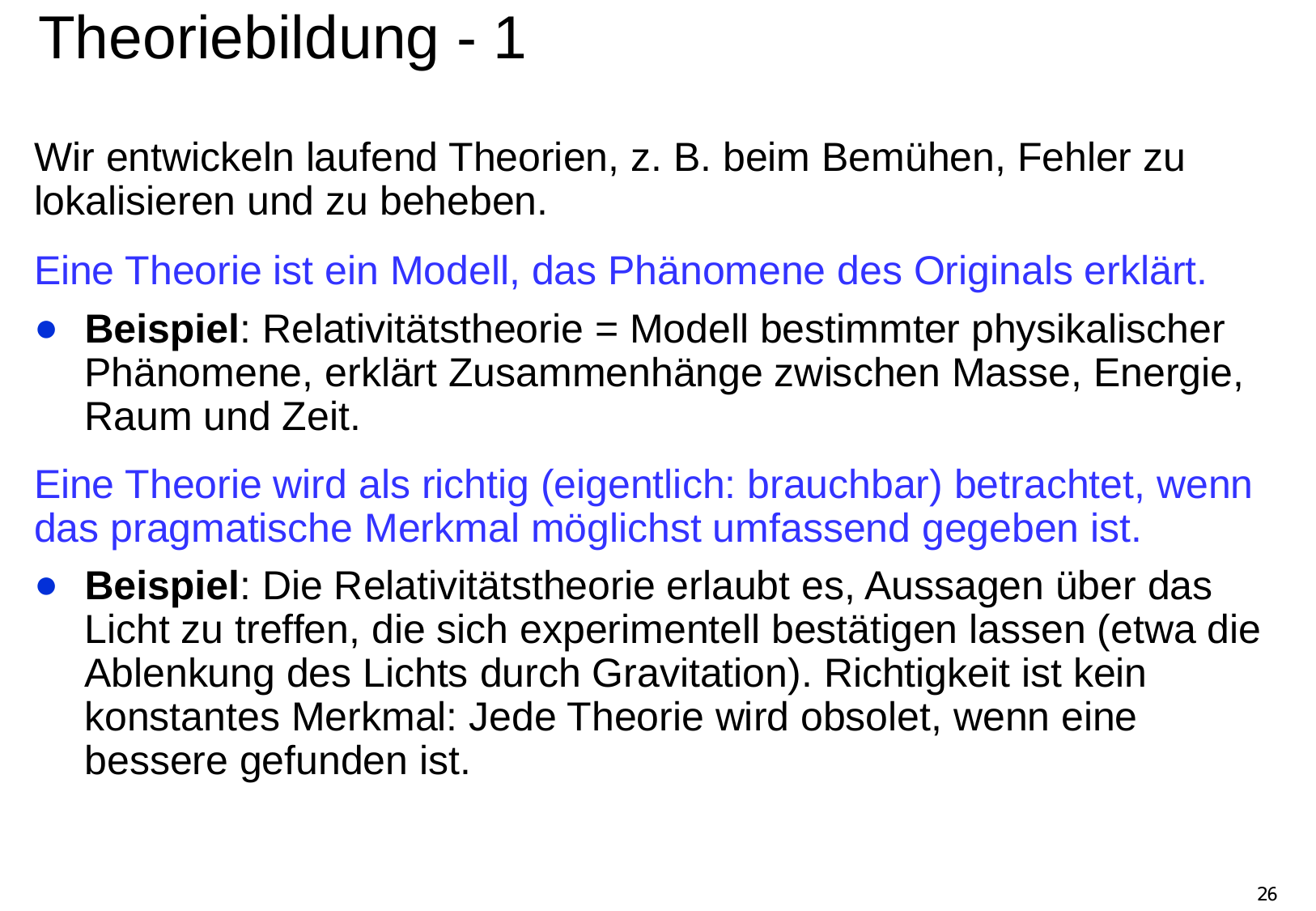

# Theoriebildung - 1
Wir entwickeln laufend Theorien, z. B. beim Bemühen, Fehler zu lokalisieren und zu beheben.
Eine Theorie ist ein Modell, das Phänomene des Originals erklärt.
Beispiel: Relativitätstheorie = Modell bestimmter physikalischer Phänomene, erklärt Zusammenhänge zwischen Masse, Energie, Raum und Zeit.
Eine Theorie wird als richtig (eigentlich: brauchbar) betrachtet, wenn das pragmatische Merkmal möglichst umfassend gegeben ist.
Beispiel: Die Relativitätstheorie erlaubt es, Aussagen über das Licht zu treffen, die sich experimentell bestätigen lassen (etwa die Ablenkung des Lichts durch Gravitation). Richtigkeit ist kein konstantes Merkmal: Jede Theorie wird obsolet, wenn eine bessere gefunden ist.

26